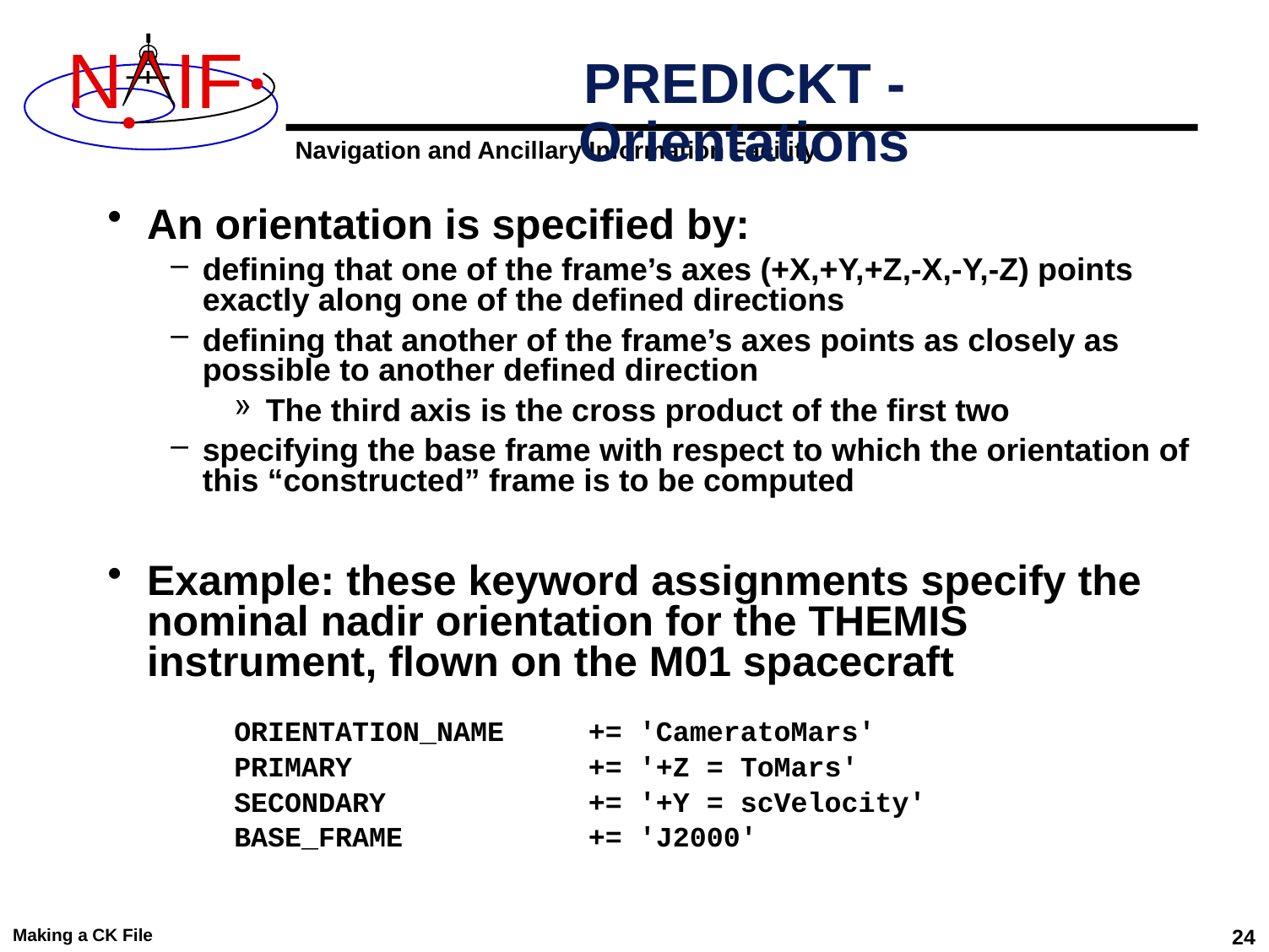

# PREDICKT - Orientations
An orientation is specified by:
defining that one of the frame’s axes (+X,+Y,+Z,-X,-Y,-Z) points exactly along one of the defined directions
defining that another of the frame’s axes points as closely as possible to another defined direction
The third axis is the cross product of the first two
specifying the base frame with respect to which the orientation of this “constructed” frame is to be computed

Example: these keyword assignments specify the nominal nadir orientation for the THEMIS instrument, flown on the M01 spacecraft

ORIENTATION_NAME     += 'CameratoMars'
PRIMARY              += '+Z = ToMars'
SECONDARY            += '+Y = scVelocity'
BASE_FRAME           += 'J2000'
Making a CK File
24